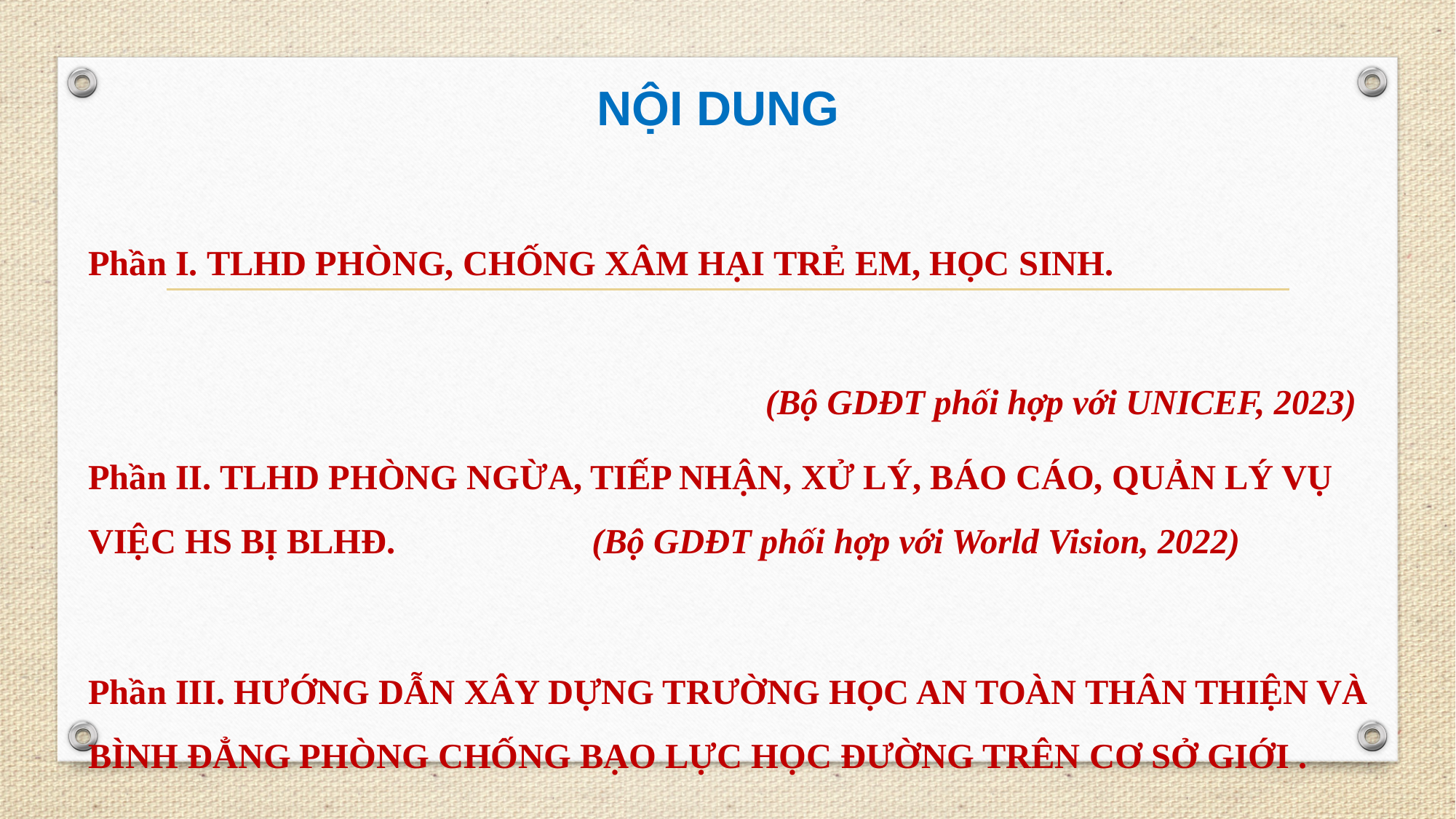

# NỘI DUNG
Phần I. TLHD PHÒNG, CHỐNG XÂM HẠI TRẺ EM, HỌC SINH.
                                                                            (Bộ GDĐT phối hợp với UNICEF, 2023)
Phần II. TLHD PHÒNG NGỪA, TIẾP NHẬN, XỬ LÝ, BÁO CÁO, QUẢN LÝ VỤ VIỆC HS BỊ BLHĐ.                      (Bộ GDĐT phối hợp với World Vision, 2022)

Phần III. HƯỚNG DẪN XÂY DỰNG TRƯỜNG HỌC AN TOÀN THÂN THIỆN VÀ BÌNH ĐẲNG PHÒNG CHỐNG BẠO LỰC HỌC ĐƯỜNG TRÊN CƠ SỞ GIỚI .